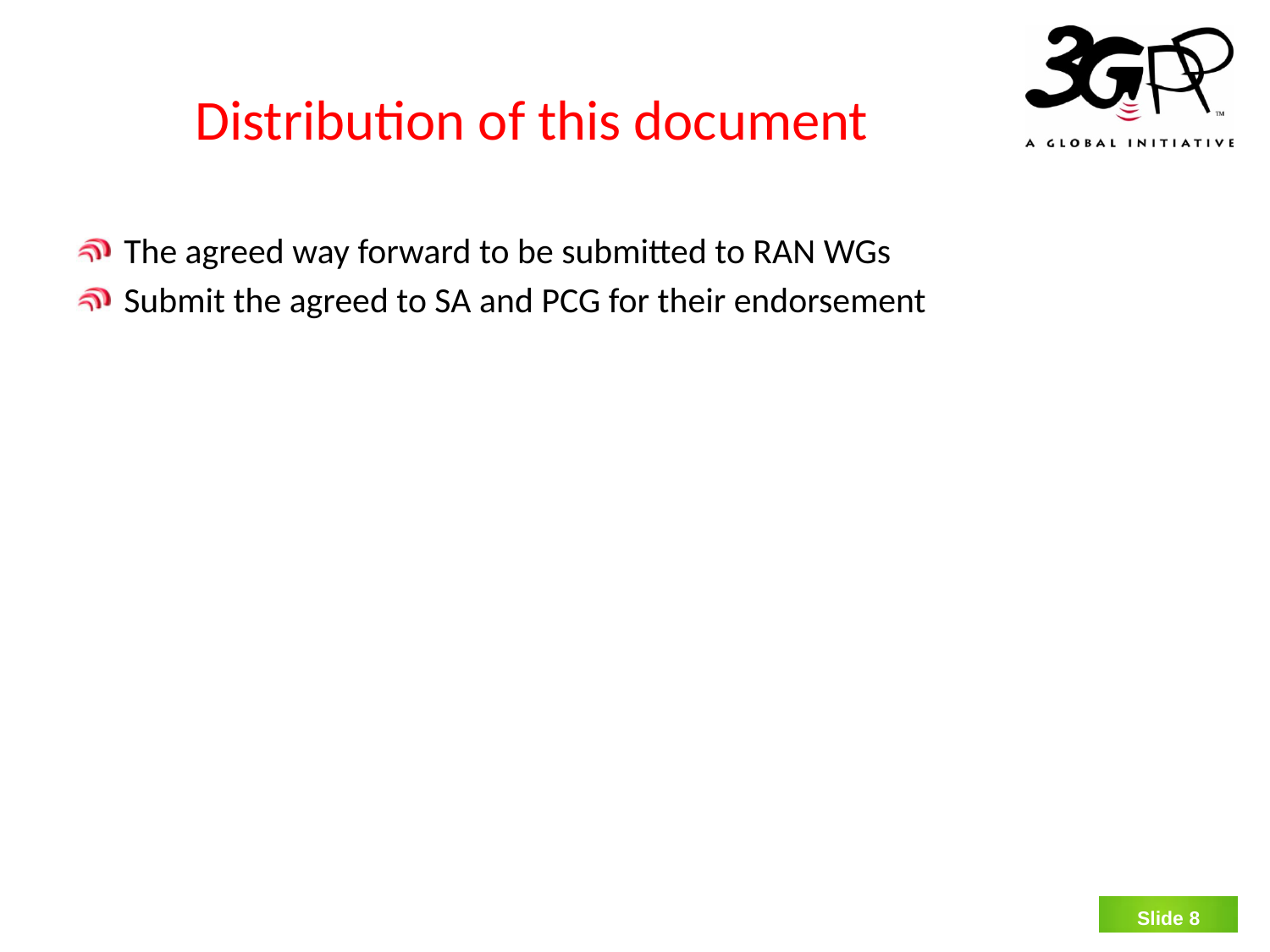

# Distribution of this document
The agreed way forward to be submitted to RAN WGs
Submit the agreed to SA and PCG for their endorsement

Slide 8